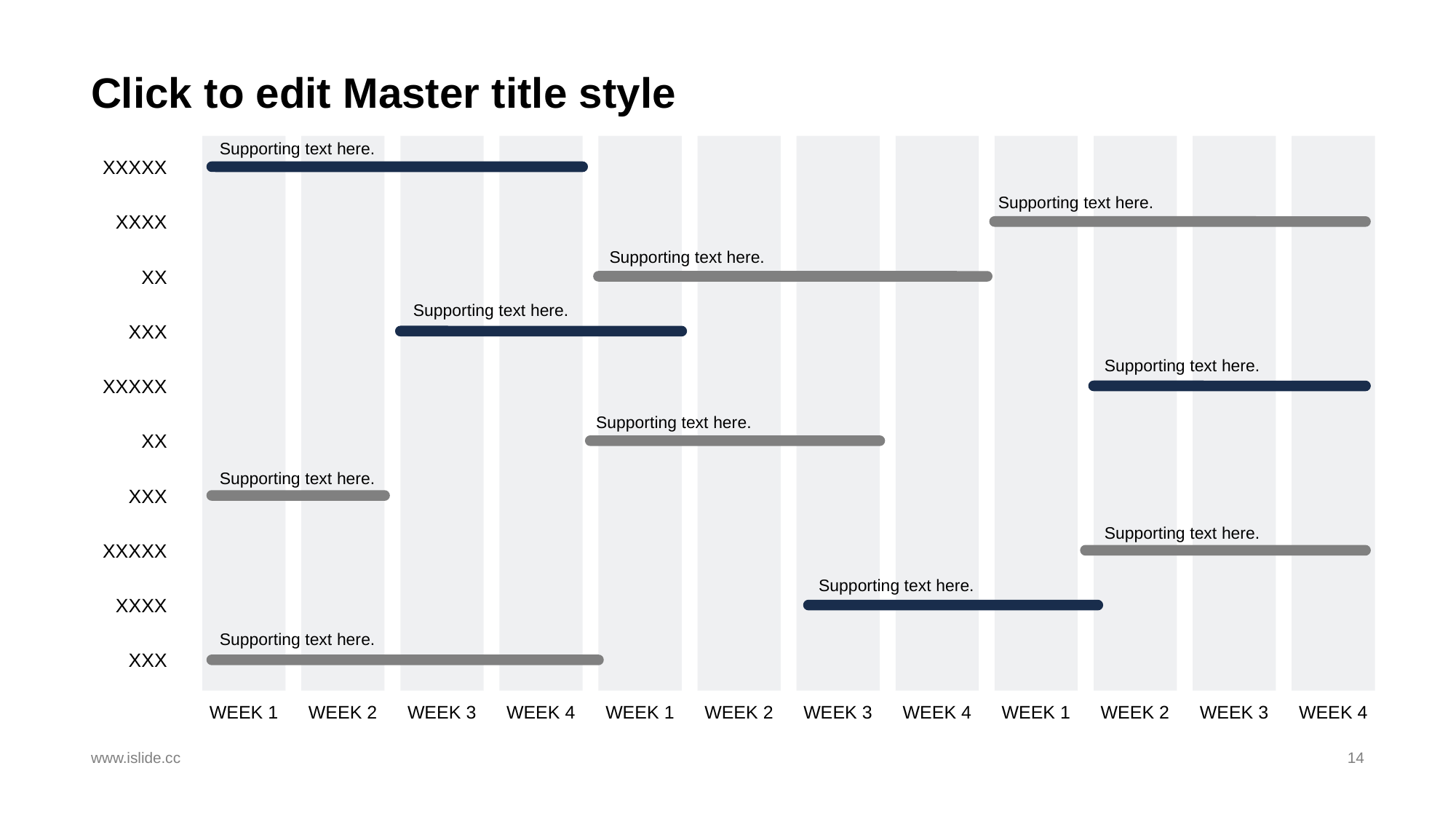

# Click to edit Master title style
Supporting text here.

XXXXX

Supporting text here.
XXXX

Supporting text here.
XX

Supporting text here.
XXX

Supporting text here.
XXXXX

Supporting text here.
XX

Supporting text here.
XXX

Supporting text here.
XXXXX

Supporting text here.
XXXX

Supporting text here.
XXX

WEEK 1
WEEK 2
WEEK 3
WEEK 4
WEEK 1
WEEK 2
WEEK 3
WEEK 4
WEEK 1
WEEK 2
WEEK 3
WEEK 4
www.islide.cc
14